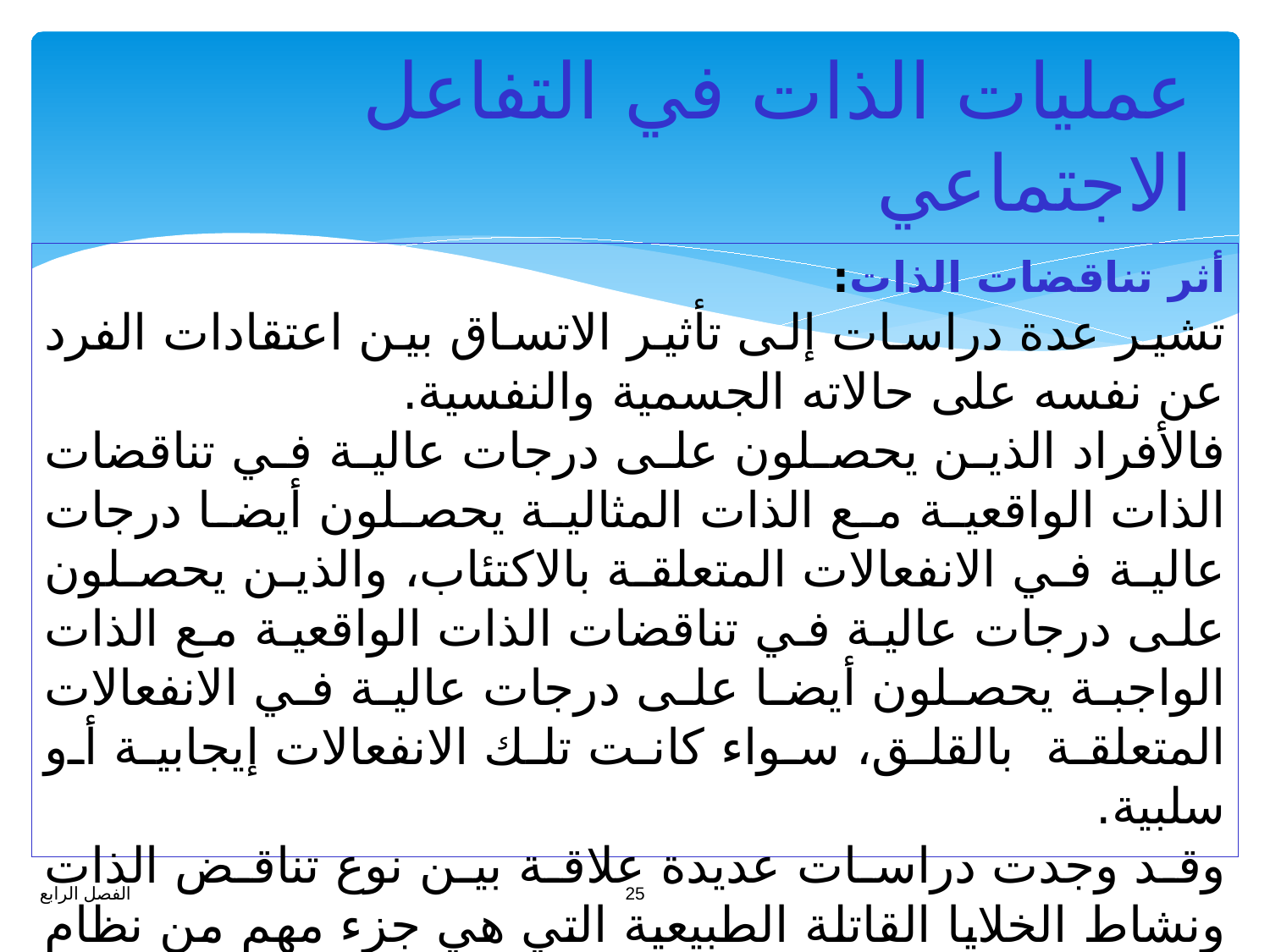

# عمليات الذات في التفاعل الاجتماعي
أثر تناقضات الذات:
تشير عدة دراسات إلى تأثير الاتساق بين اعتقادات الفرد عن نفسه على حالاته الجسمية والنفسية.
فالأفراد الذين يحصلون على درجات عالية في تناقضات الذات الواقعية مع الذات المثالية يحصلون أيضا درجات عالية في الانفعالات المتعلقة بالاكتئاب، والذين يحصلون على درجات عالية في تناقضات الذات الواقعية مع الذات الواجبة يحصلون أيضا على درجات عالية في الانفعالات المتعلقة  بالقلق، سواء كانت تلك الانفعالات إيجابية أو سلبية.
وقد وجدت دراسات عديدة علاقة بين نوع تناقض الذات ونشاط الخلايا القاتلة الطبيعية التي هي جزء مهم من نظام المناعة لدى الإنسان.( في حالة القهم العصابي, وحالة الشره العصابي)
(تناقضات بين الذات الواقعية والذات الجسمية المثالية أو الواجبة)
25
الفصل الرابع